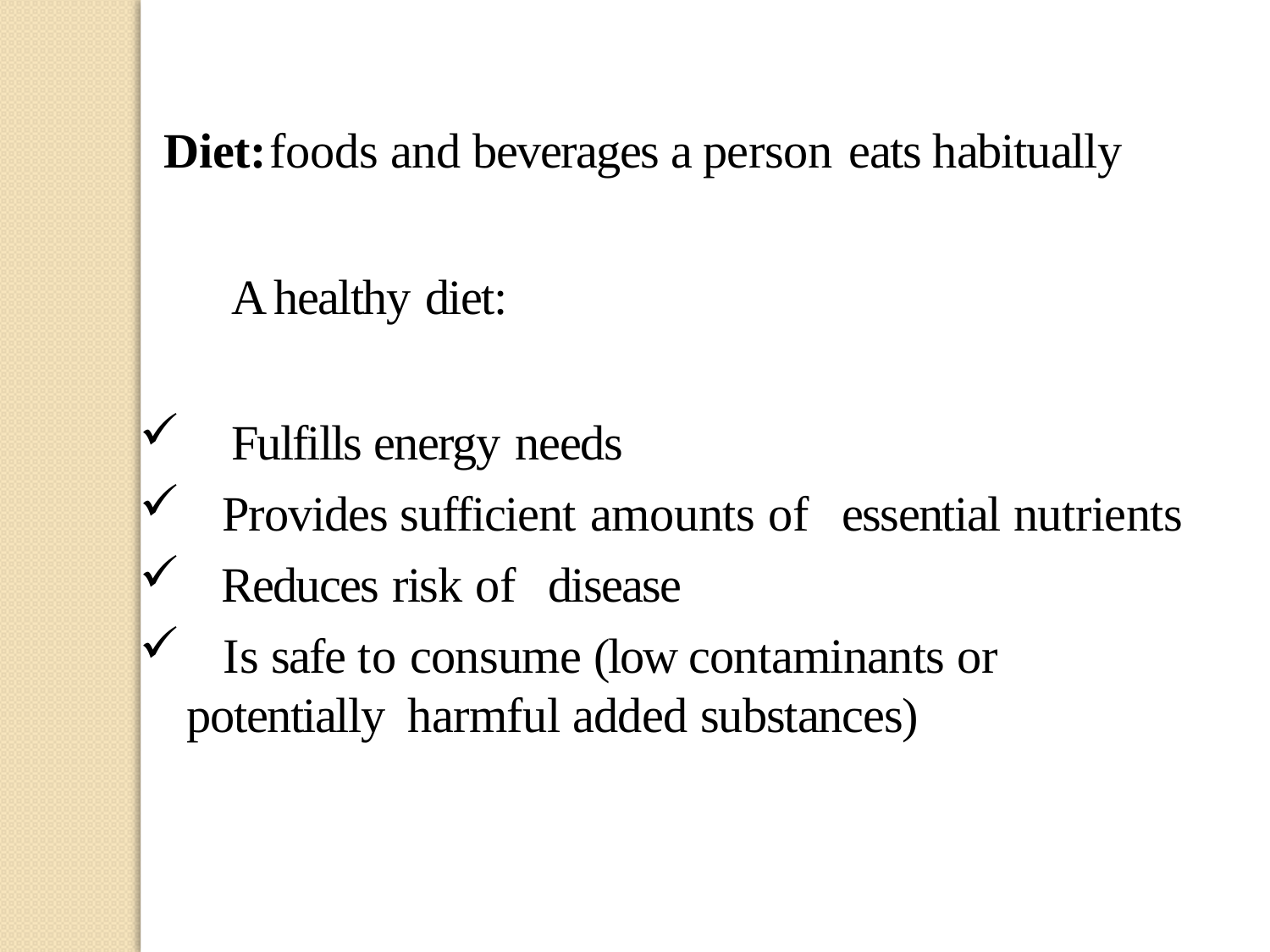

Diet:	foods and beverages a person eats habitually

         A healthy diet:

    Fulfills energy needs
   Provides sufficient amounts of	essential nutrients
   Reduces risk of	disease
   Is safe to consume (low contaminants or potentially  harmful added substances)